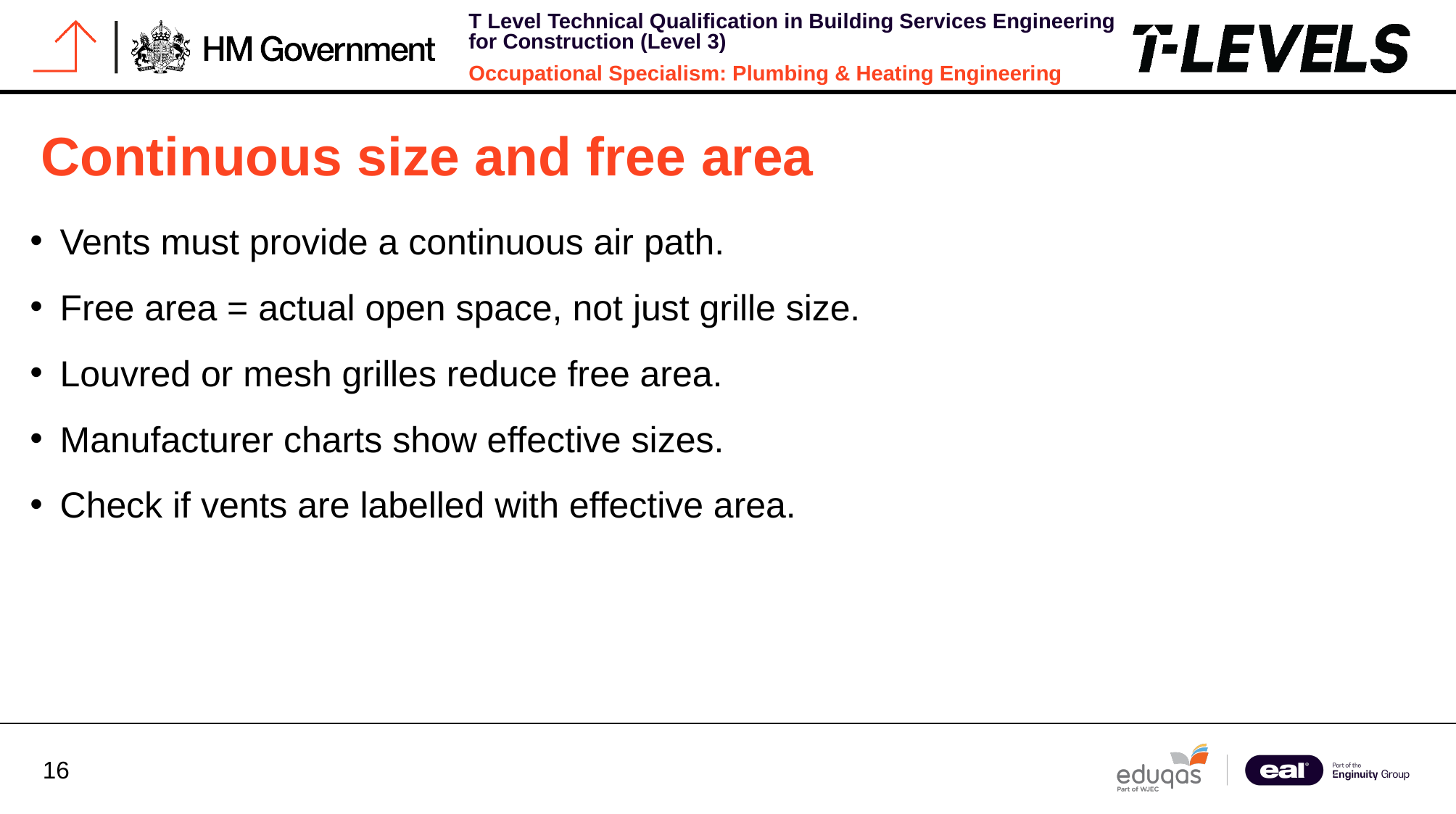

# Continuous size and free area
Vents must provide a continuous air path.
Free area = actual open space, not just grille size.
Louvred or mesh grilles reduce free area.
Manufacturer charts show effective sizes.
Check if vents are labelled with effective area.